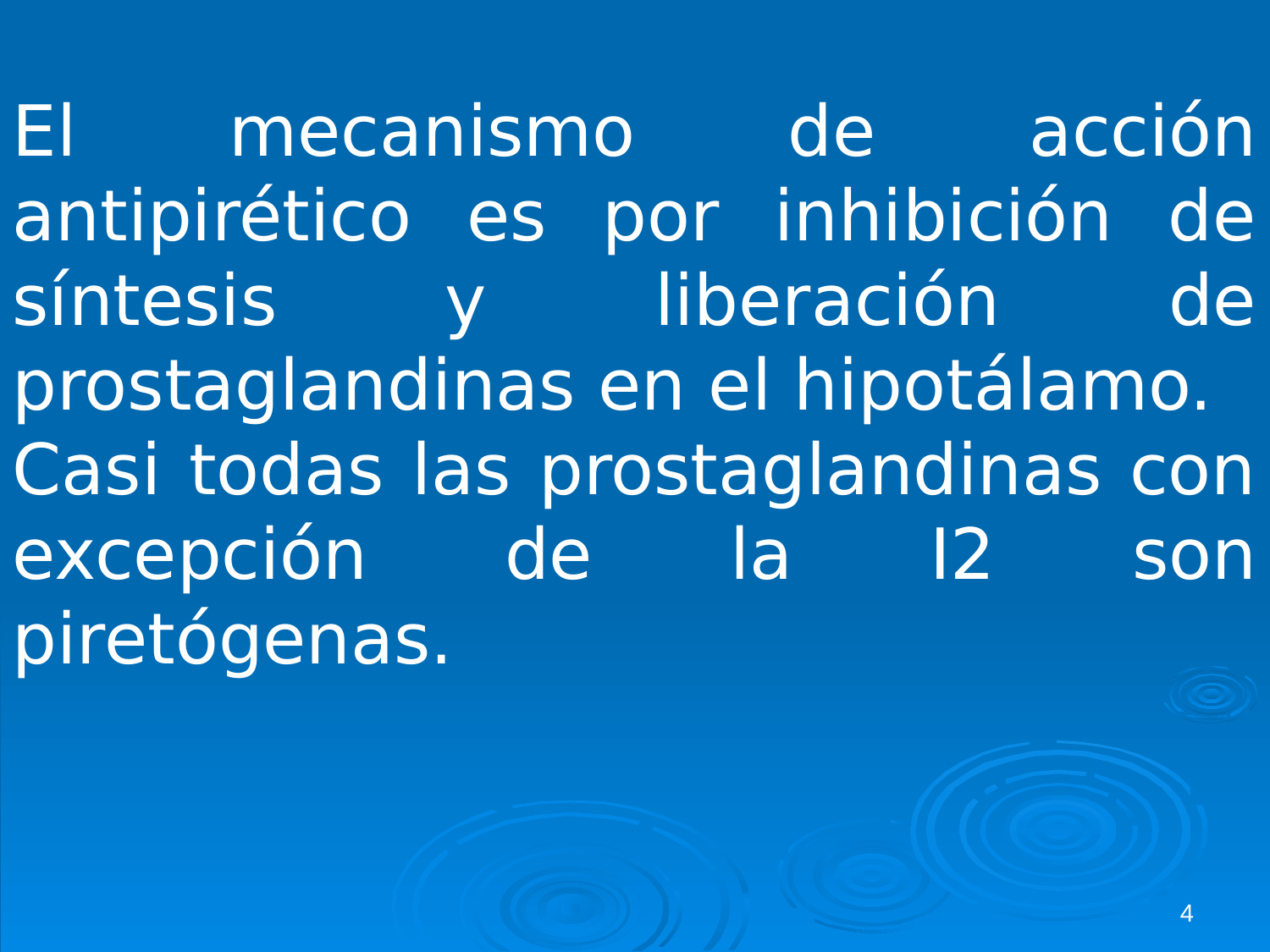

El mecanismo de acción antipirético es por inhibición de síntesis y liberación de prostaglandinas en el hipotálamo.
Casi todas las prostaglandinas con excepción de la I2 son piretógenas.
4